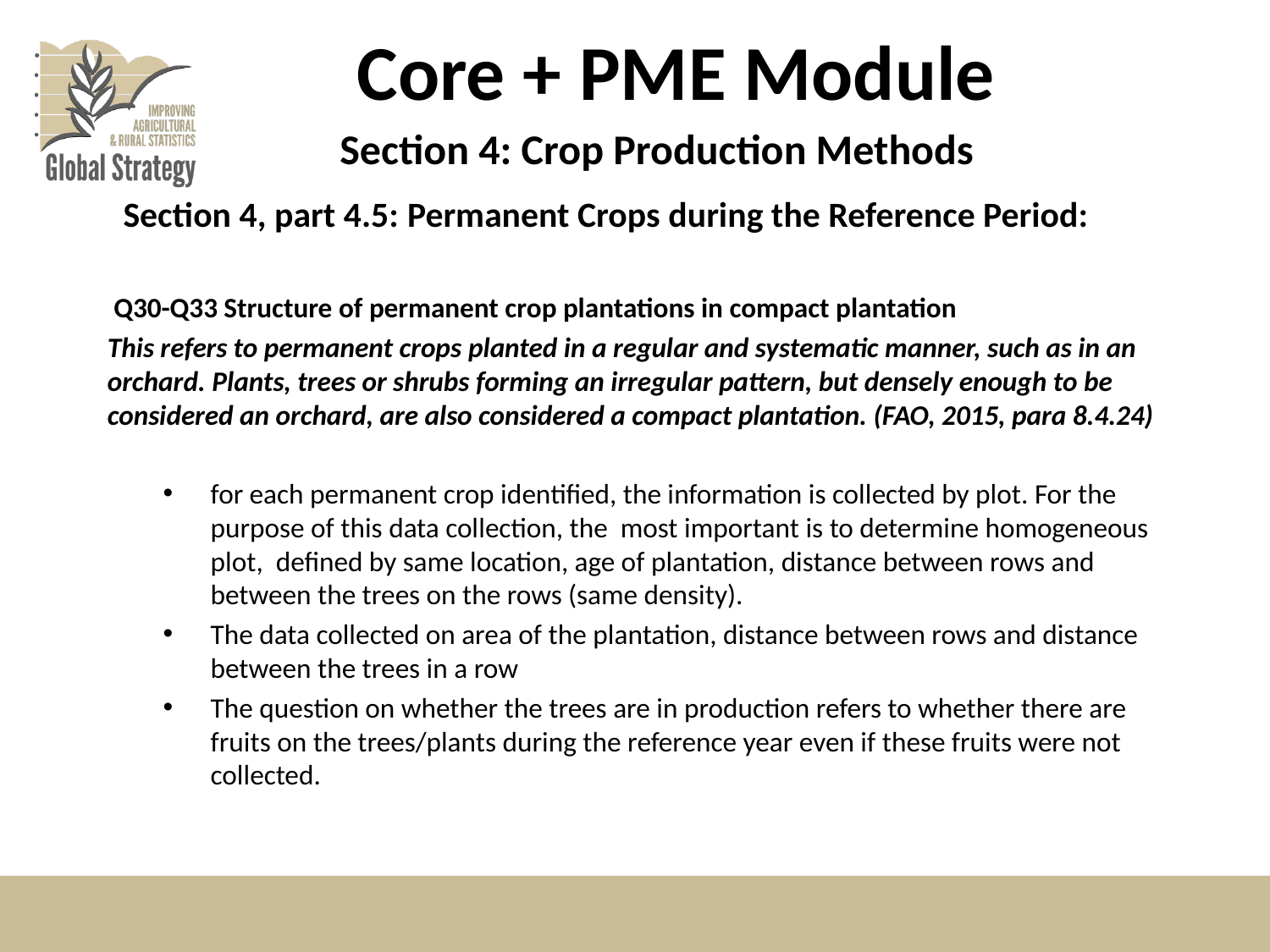

# Core + PME Module
Section 4: Crop Production Methods

Section 4, part 4.5: Permanent Crops during the Reference Period:

 Q30-Q33 Structure of permanent crop plantations in compact plantation
This refers to permanent crops planted in a regular and systematic manner, such as in an orchard. Plants, trees or shrubs forming an irregular pattern, but densely enough to be considered an orchard, are also considered a compact plantation. (FAO, 2015, para 8.4.24)

for each permanent crop identified, the information is collected by plot. For the purpose of this data collection, the  most important is to determine homogeneous plot,  defined by same location, age of plantation, distance between rows and between the trees on the rows (same density).
The data collected on area of the plantation, distance between rows and distance between the trees in a row
The question on whether the trees are in production refers to whether there are fruits on the trees/plants during the reference year even if these fruits were not collected.